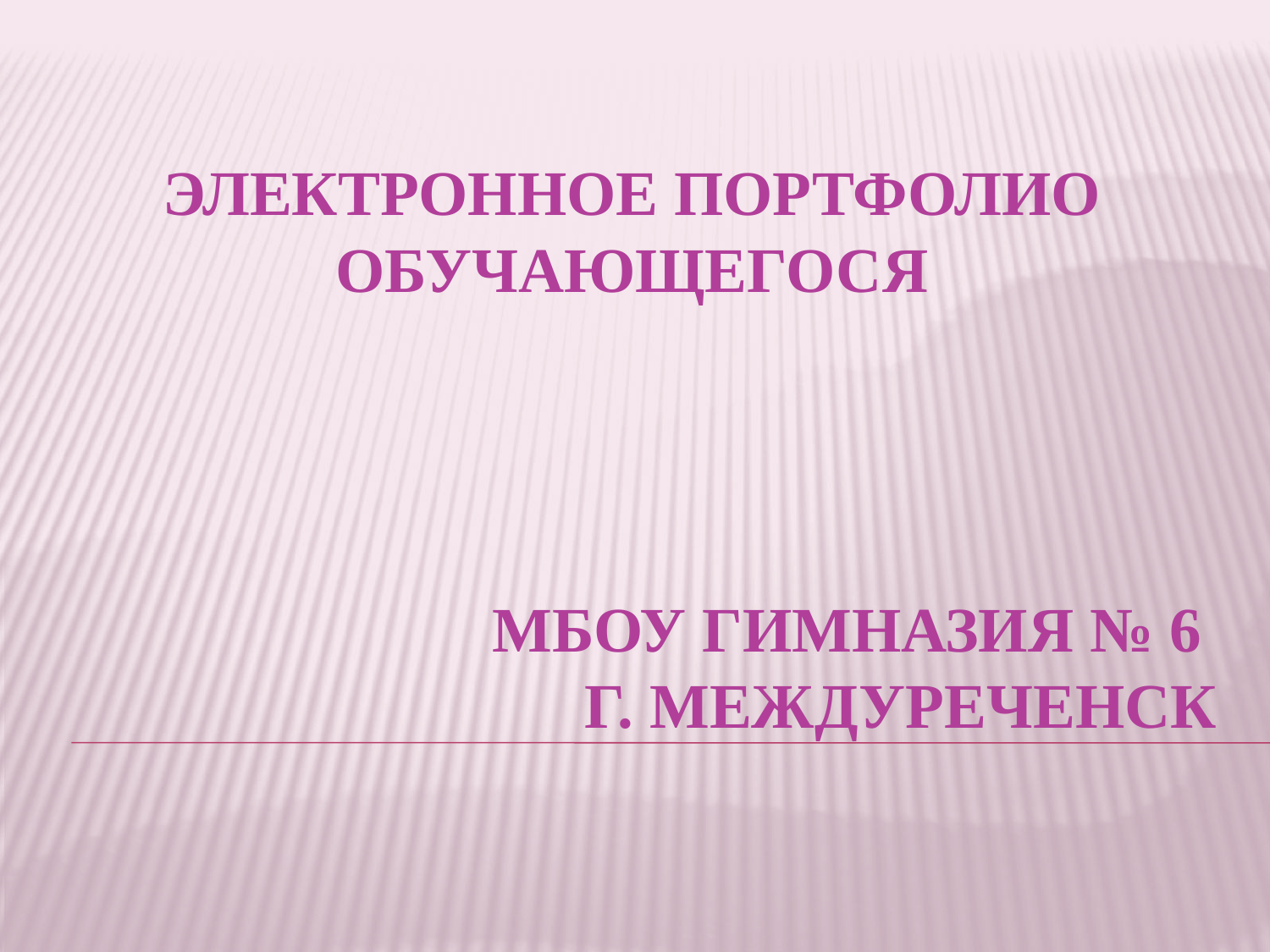

Электронное портфолио обучающегося
# МБОУ Гимназия № 6 г. Междуреченск